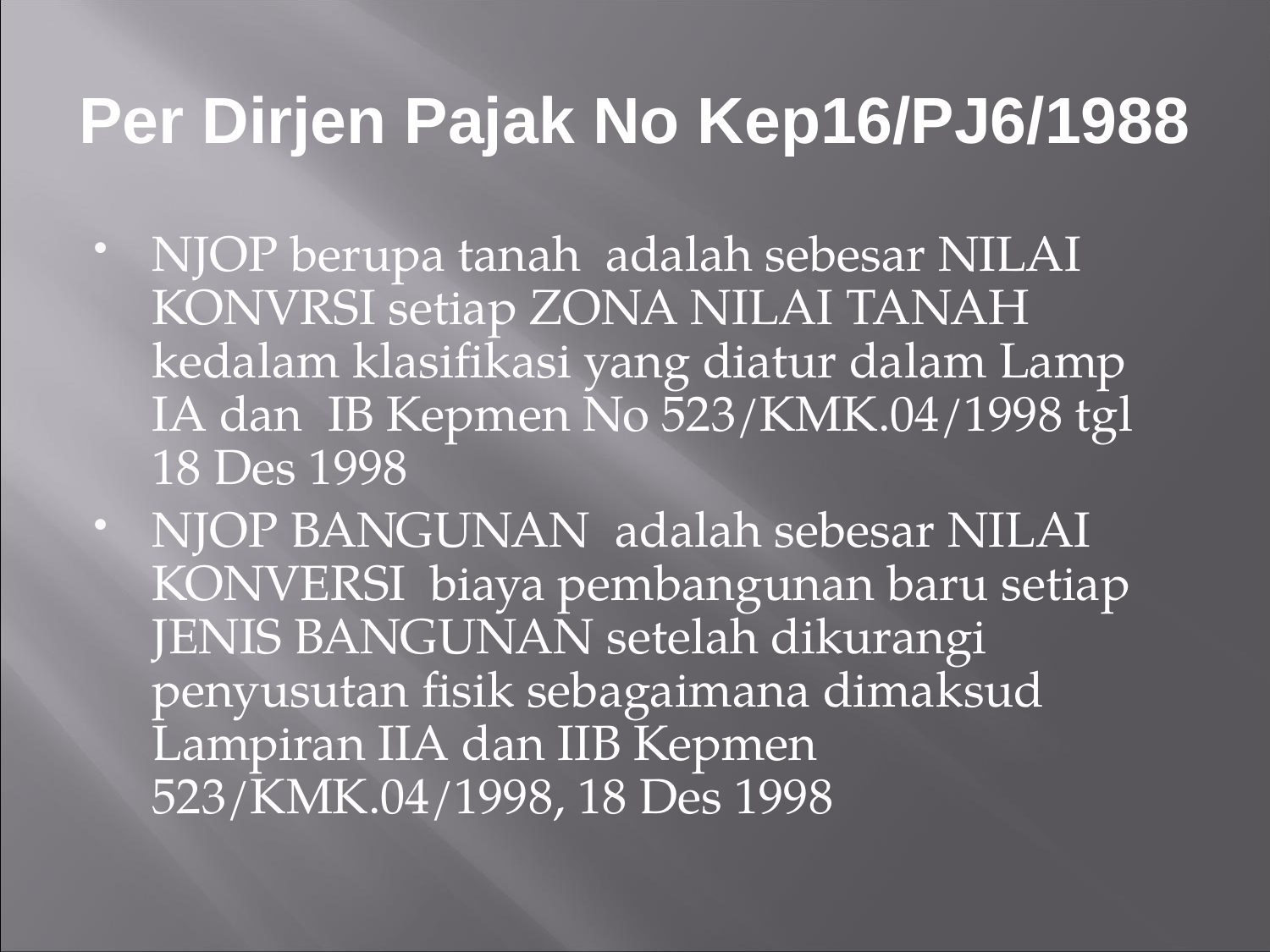

# Per Dirjen Pajak No Kep16/PJ6/1988
NJOP berupa tanah  adalah sebesar NILAI KONVRSI setiap ZONA NILAI TANAH  kedalam klasifikasi yang diatur dalam Lamp IA dan  IB Kepmen No 523/KMK.04/1998 tgl 18 Des 1998
NJOP BANGUNAN  adalah sebesar NILAI KONVERSI  biaya pembangunan baru setiap JENIS BANGUNAN setelah dikurangi penyusutan fisik sebagaimana dimaksud Lampiran IIA dan IIB Kepmen 523/KMK.04/1998, 18 Des 1998